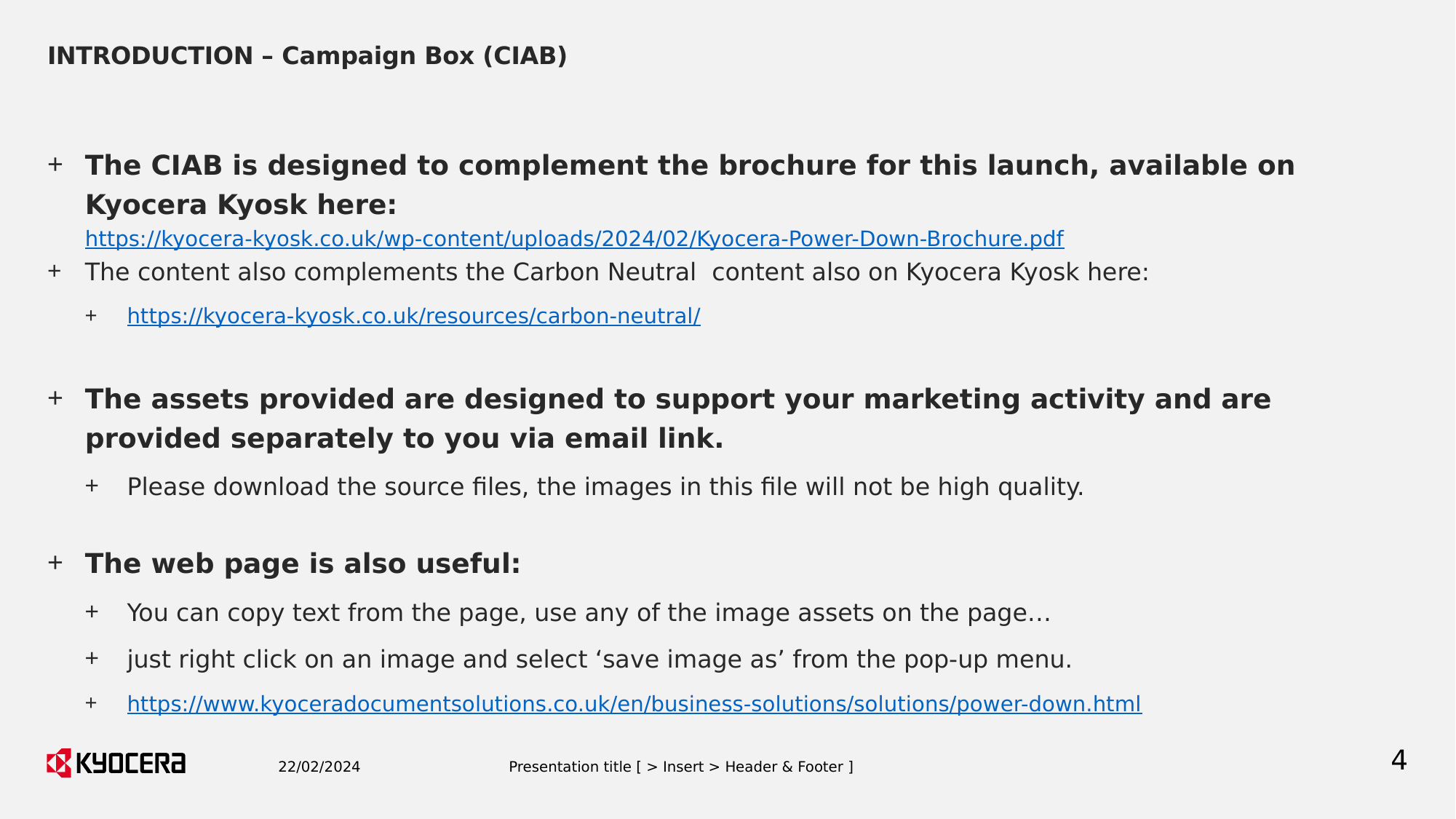

# INTRODUCTION – Campaign Box (CIAB)
The CIAB is designed to complement the brochure for this launch, available on Kyocera Kyosk here: https://kyocera-kyosk.co.uk/wp-content/uploads/2024/02/Kyocera-Power-Down-Brochure.pdf
The content also complements the Carbon Neutral  content also on Kyocera Kyosk here:
https://kyocera-kyosk.co.uk/resources/carbon-neutral/

The assets provided are designed to support your marketing activity and are provided separately to you via email link.
Please download the source files, the images in this file will not be high quality.

The web page is also useful:
You can copy text from the page, use any of the image assets on the page…
just right click on an image and select ‘save image as’ from the pop-up menu.
https://www.kyoceradocumentsolutions.co.uk/en/business-solutions/solutions/power-down.html

4
22/02/2024
Presentation title [ > Insert > Header & Footer ]